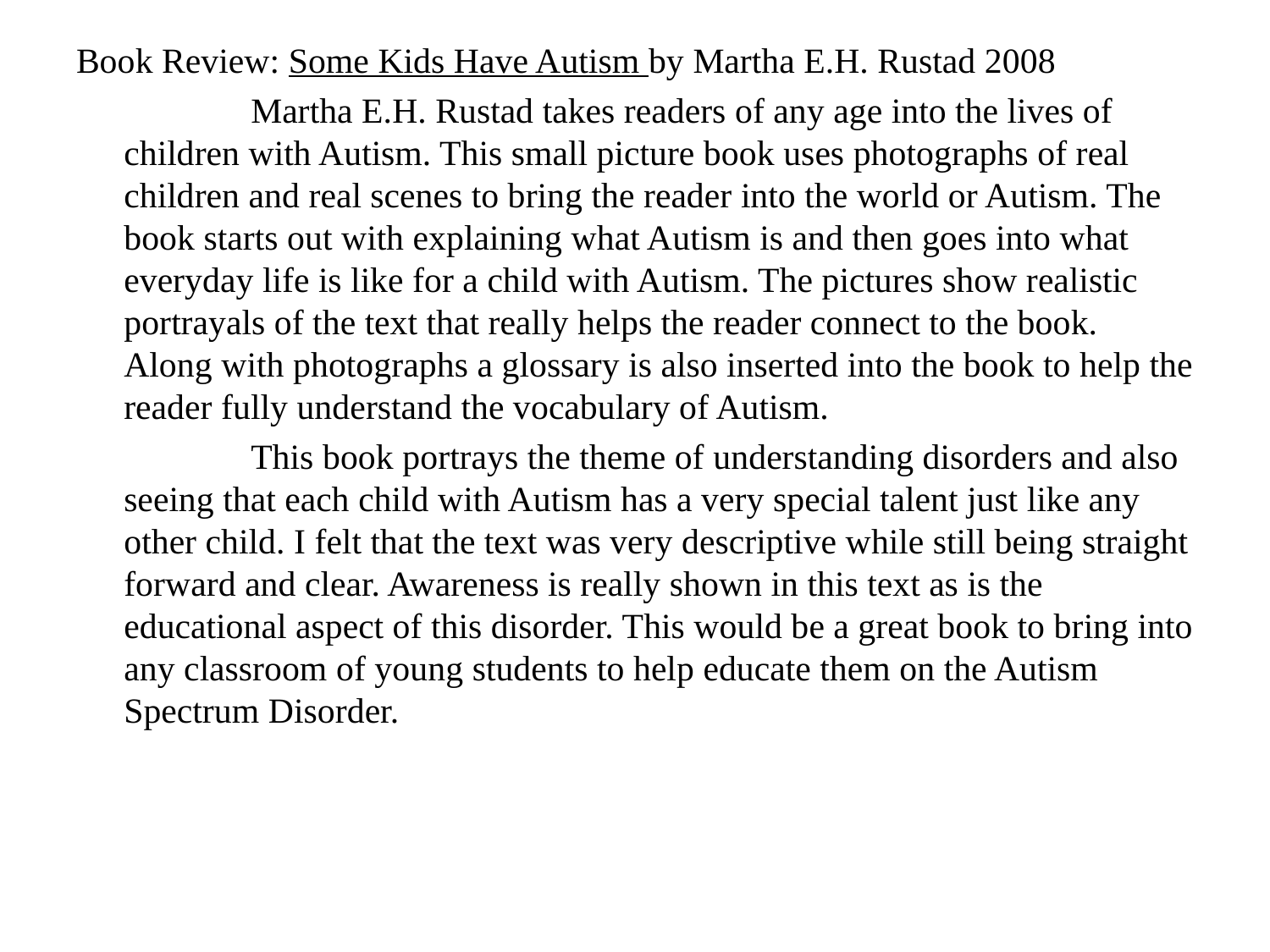

Book Review: Some Kids Have Autism by Martha E.H. Rustad 2008
		Martha E.H. Rustad takes readers of any age into the lives of children with Autism. This small picture book uses photographs of real children and real scenes to bring the reader into the world or Autism. The book starts out with explaining what Autism is and then goes into what everyday life is like for a child with Autism. The pictures show realistic portrayals of the text that really helps the reader connect to the book. Along with photographs a glossary is also inserted into the book to help the reader fully understand the vocabulary of Autism.
		This book portrays the theme of understanding disorders and also seeing that each child with Autism has a very special talent just like any other child. I felt that the text was very descriptive while still being straight forward and clear. Awareness is really shown in this text as is the educational aspect of this disorder. This would be a great book to bring into any classroom of young students to help educate them on the Autism Spectrum Disorder.